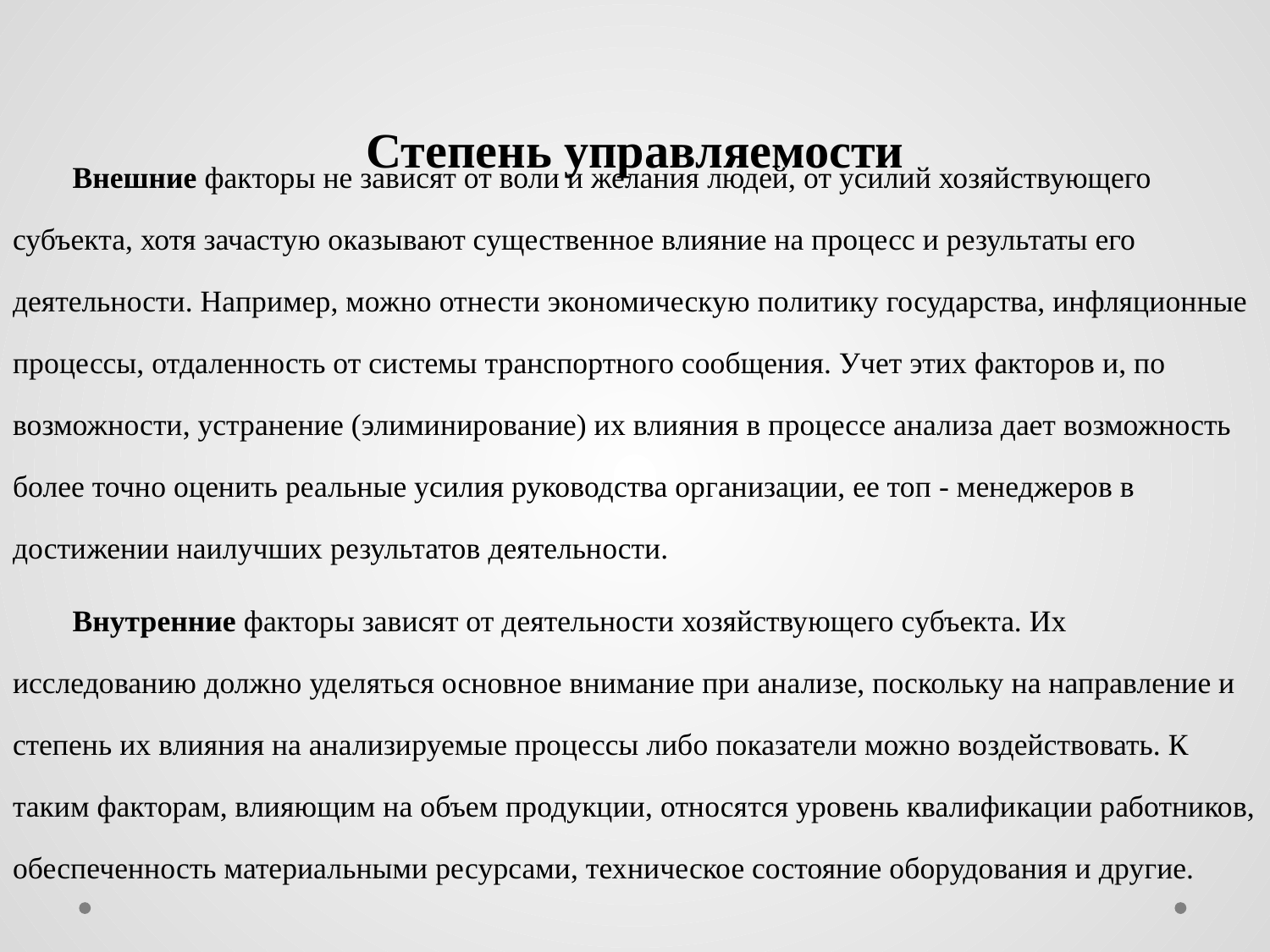

# Степень управляемости
Внешние факторы не зависят от воли и желания людей, от усилий хозяйствующего субъекта, хотя зачастую оказывают существенное влияние на процесс и результаты его деятельности. Например, можно отнести экономическую политику государства, инфляционные процессы, отдаленность от системы транспортного сообщения. Учет этих факторов и, по возможности, устранение (элиминирование) их влияния в процессе анализа дает возможность более точно оценить реальные усилия руководства организации, ее топ - менеджеров в достижении наилучших результатов деятельности.
Внутренние факторы зависят от деятельности хозяйствующего субъекта. Их исследованию должно уделяться основное внимание при анализе, поскольку на направление и степень их влияния на анализируемые процессы либо показатели можно воздействовать. К таким факторам, влияющим на объем продукции, относятся уровень квалификации работников, обеспеченность материальными ресурсами, техническое состояние оборудования и другие.